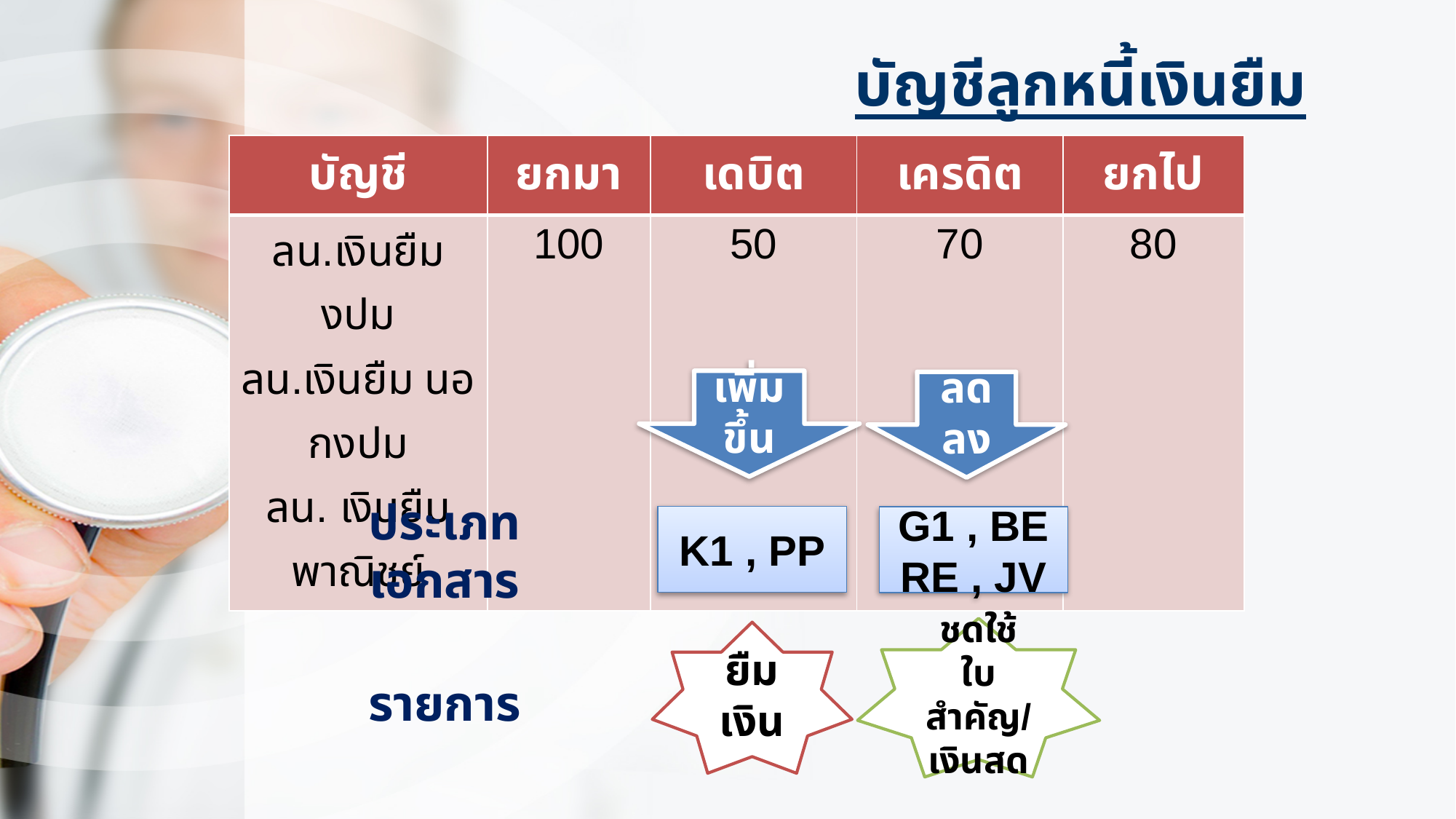

บัญชีลูกหนี้เงินยืม
| บัญชี | ยกมา | เดบิต | เครดิต | ยกไป |
| --- | --- | --- | --- | --- |
| ลน.เงินยืม งปม ลน.เงินยืม นอกงปม ลน. เงินยืม พาณิชย์ | 100 | 50 | 70 | 80 |
เพิ่มขึ้น
ลดลง
K1 , PP
ประเภทเอกสาร
G1 , BE
RE , JV
ชดใช้ใบสำคัญ/
เงินสด
ยืมเงิน
รายการ